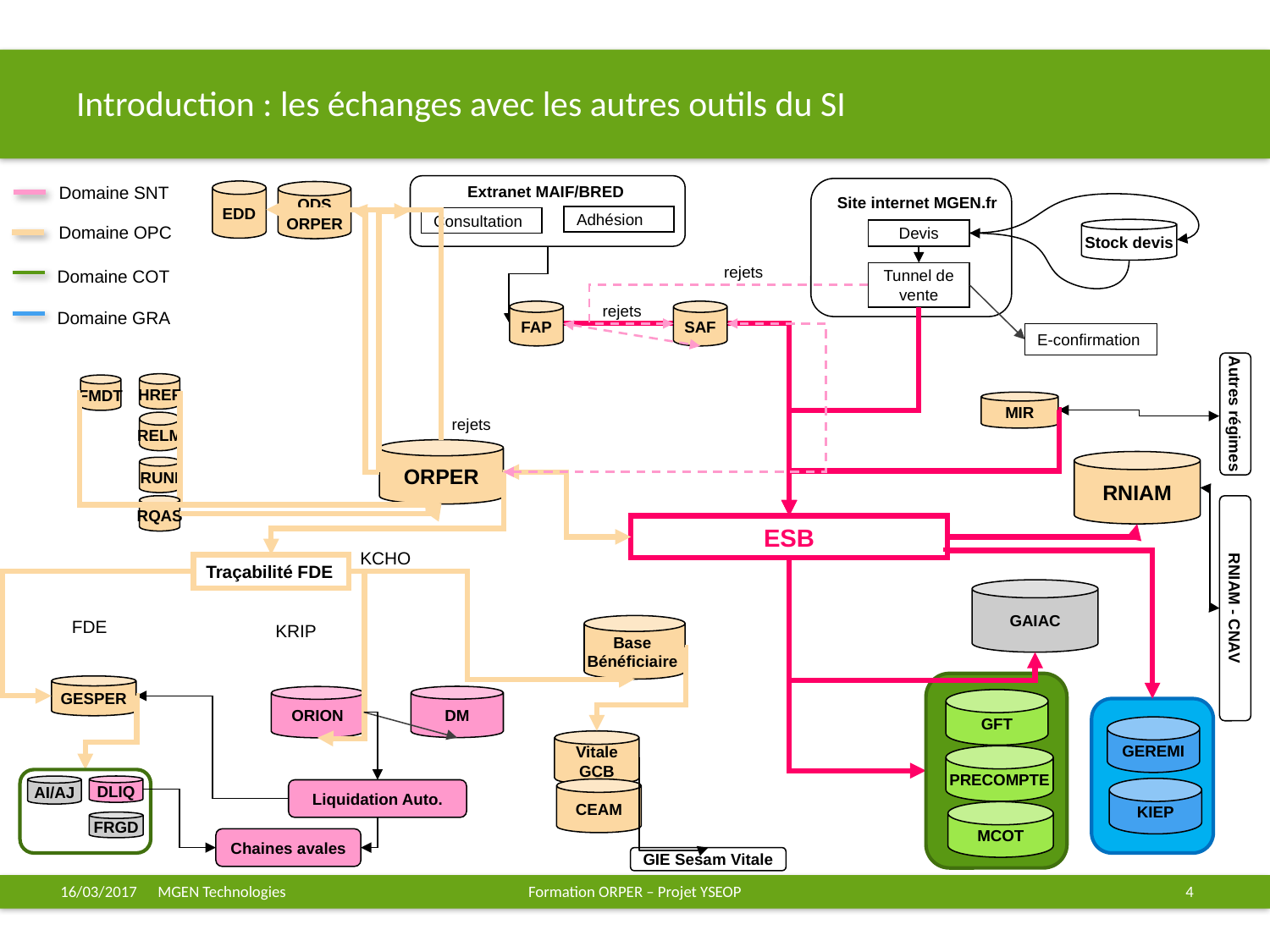

# Introduction : les échanges avec les autres outils du SI
Domaine SNT

Extranet MAIF/BRED
Adhésion
Consultation

Site internet MGEN.fr
Stock devis
Devis
Tunnel de vente
E-confirmation
EDD
ODS
ORPER
Domaine OPC
rejets
Domaine COT
rejets
Domaine GRA
FAP
SAF
HREF
RELM
RUNI
RQAS
FMDT
MIR
Autres régimes
rejets

ORPER
RNIAM
ESB
KCHO
Traçabilité FDE
FDE
KRIP
GAIAC
RNIAM - CNAV
Base
Bénéficiaire

GFT
PRECOMPTE
MCOT
GESPER
DM
ORION

GEREMI
KIEP
Vitale
GCB

AI/AJ
DLIQ
FRGD
CEAM
Liquidation Auto.
Chaines avales
GIE Sesam Vitale
16/03/2017
Formation ORPER – Projet YSEOP
4